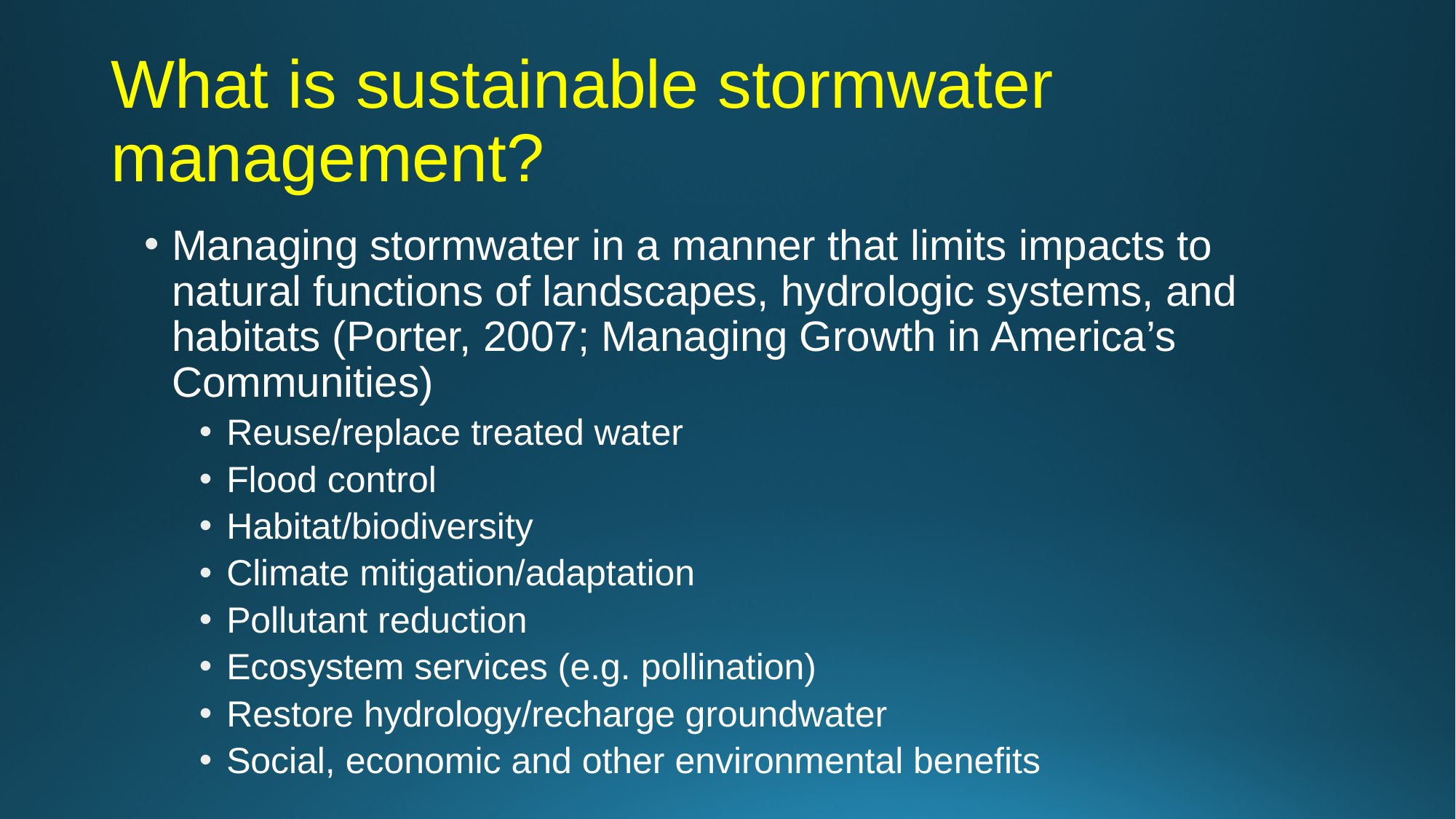

# What is sustainable stormwater management?
Managing stormwater in a manner that limits impacts to natural functions of landscapes, hydrologic systems, and habitats (Porter, 2007; Managing Growth in America’s Communities)
Reuse/replace treated water
Flood control
Habitat/biodiversity
Climate mitigation/adaptation
Pollutant reduction
Ecosystem services (e.g. pollination)
Restore hydrology/recharge groundwater
Social, economic and other environmental benefits